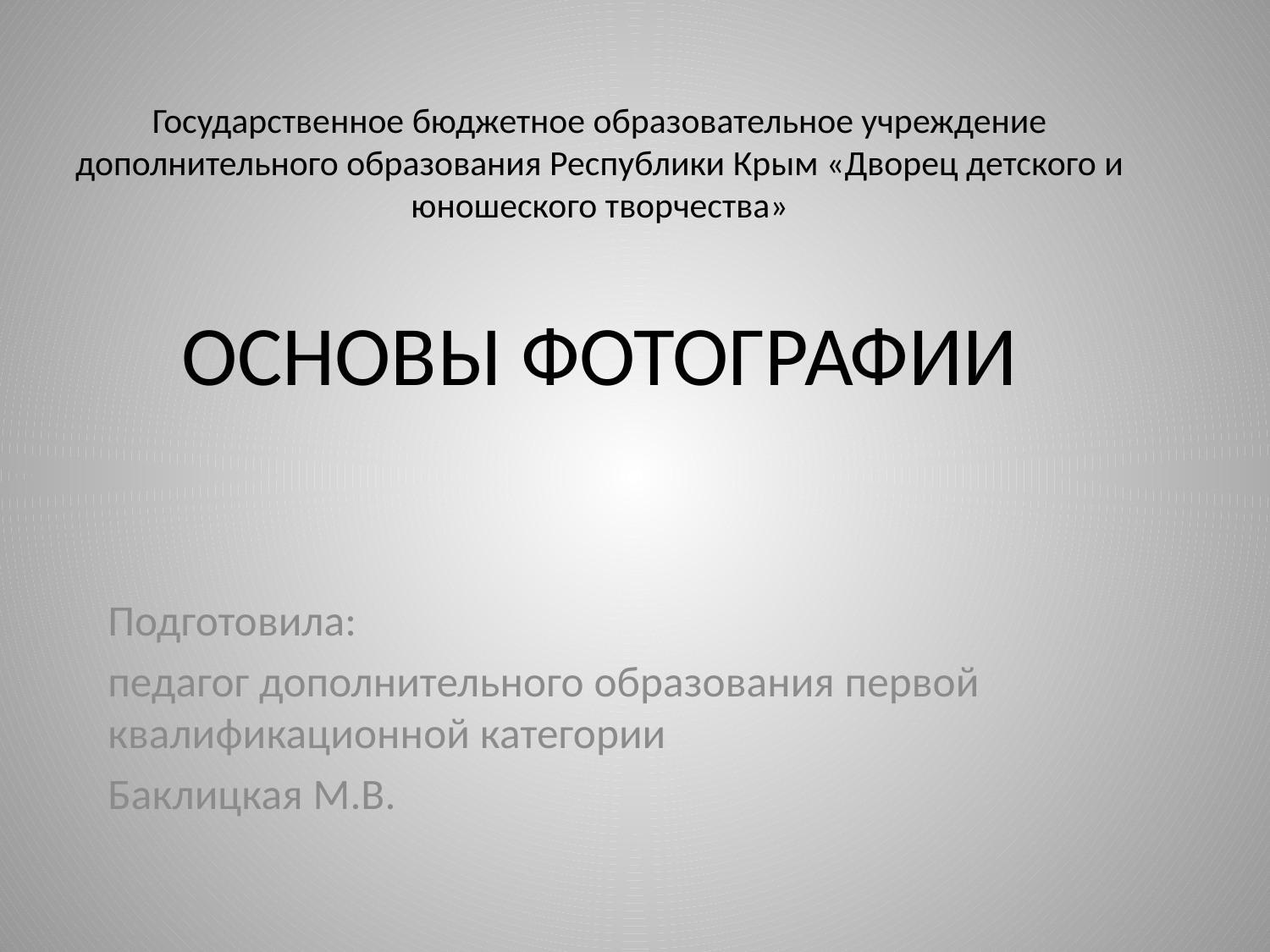

# Государственное бюджетное образовательное учреждение дополнительного образования Республики Крым «Дворец детского и юношеского творчества» ОСНОВЫ ФОТОГРАФИИ
Подготовила:
педагог дополнительного образования первой квалификационной категории
Баклицкая М.В.